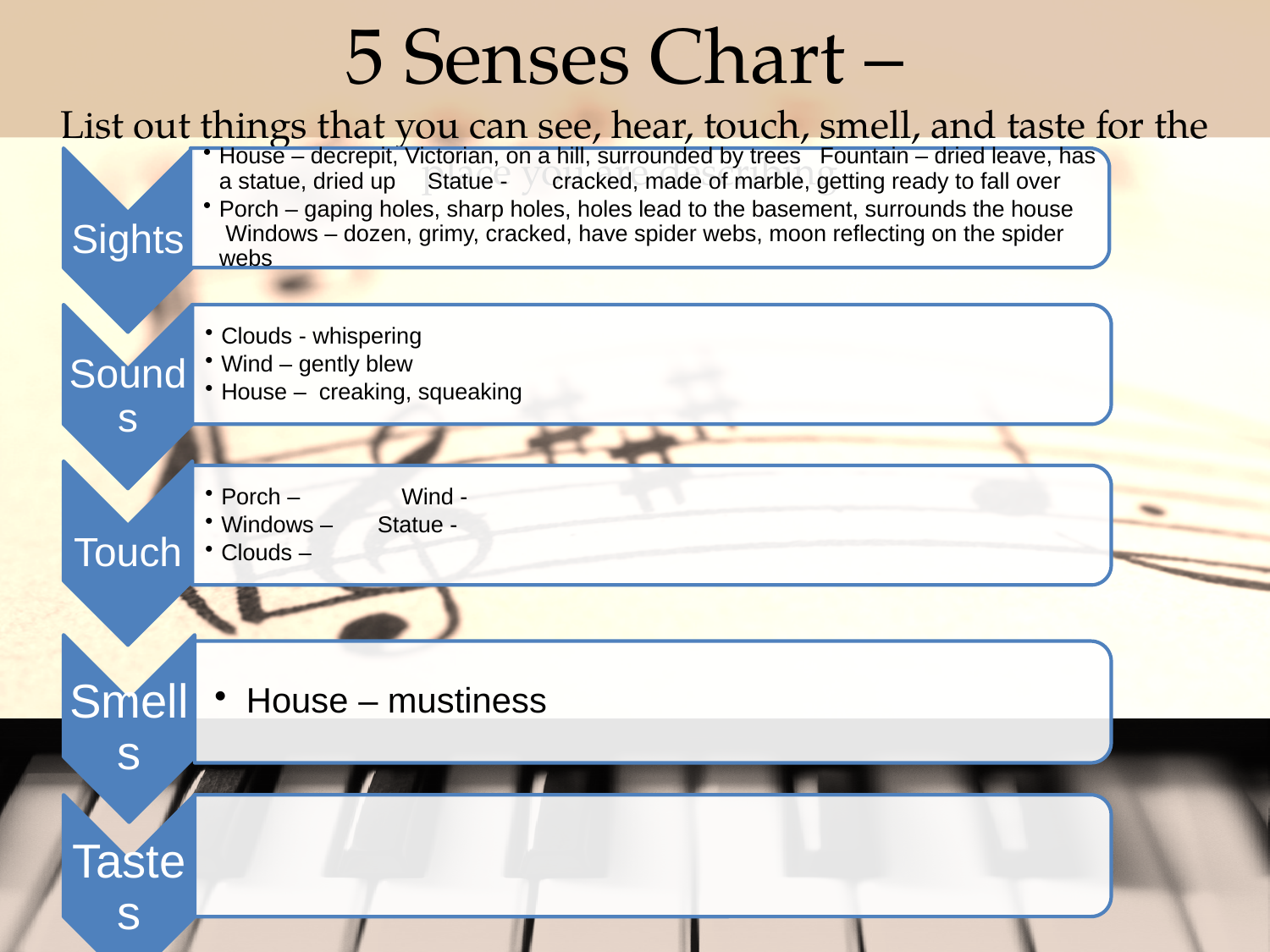

# 5 Senses Chart – List out things that you can see, hear, touch, smell, and taste for the place you are describing
Sights
House – decrepit, Victorian, on a hill, surrounded by trees   Fountain – dried leave, has a statue, dried up     Statue -       cracked, made of marble, getting ready to fall over
Porch – gaping holes, sharp holes, holes lead to the basement, surrounds the house      Windows – dozen, grimy, cracked, have spider webs, moon reflecting on the spider webs
Sounds
Clouds - whispering
Wind – gently blew
House –  creaking, squeaking
Touch
Porch –                Wind -
Windows –       Statue -
Clouds –
Smells
House – mustiness
Tastes